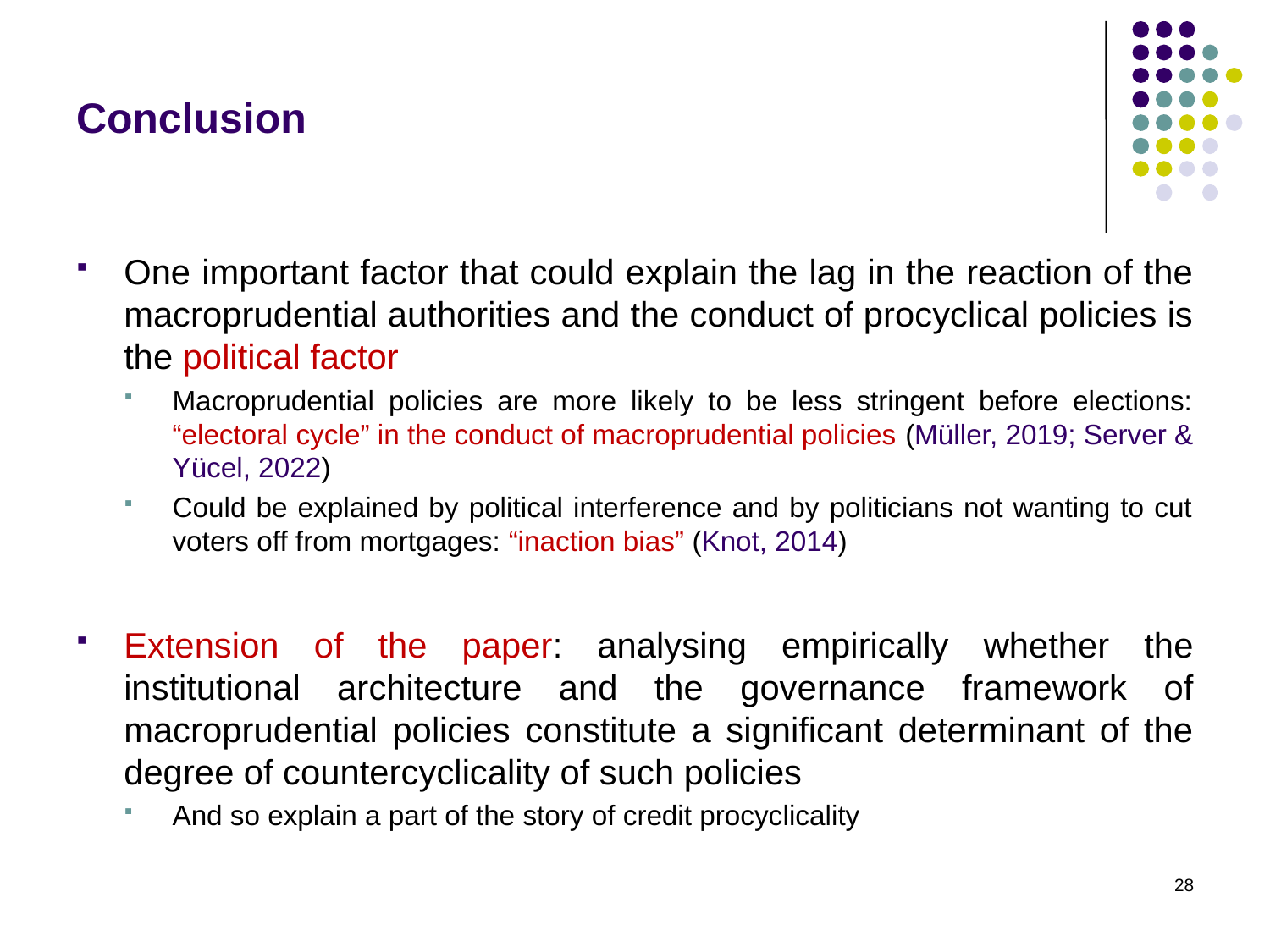

# Conclusion
One important factor that could explain the lag in the reaction of the macroprudential authorities and the conduct of procyclical policies is the political factor
Macroprudential policies are more likely to be less stringent before elections: “electoral cycle” in the conduct of macroprudential policies (Müller, 2019; Server & Yücel, 2022)
Could be explained by political interference and by politicians not wanting to cut voters off from mortgages: “inaction bias” (Knot, 2014)

Extension of the paper: analysing empirically whether the institutional architecture and the governance framework of macroprudential policies constitute a significant determinant of the degree of countercyclicality of such policies
And so explain a part of the story of credit procyclicality
28